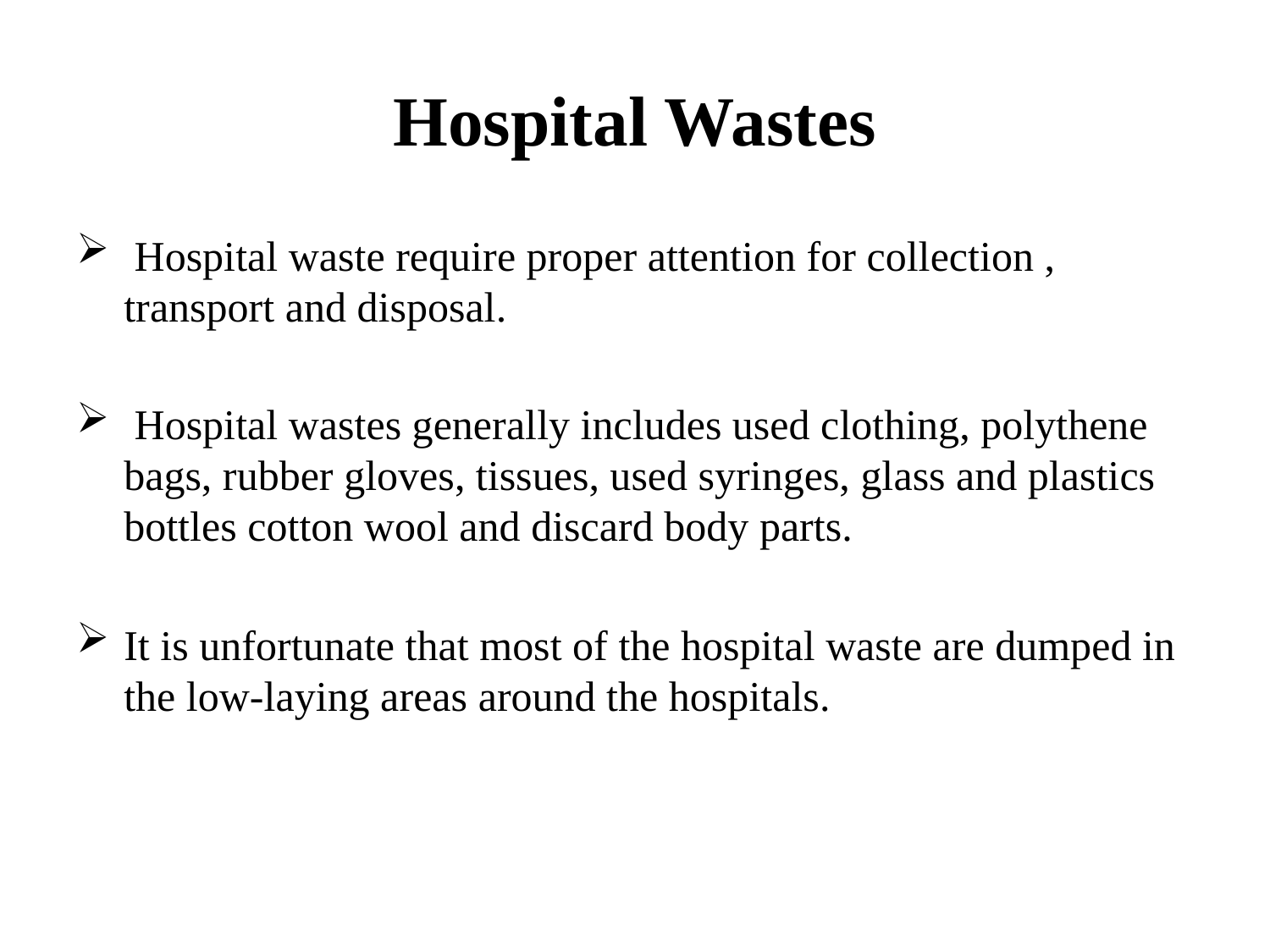

# Hospital Wastes
 Hospital waste require proper attention for collection , transport and disposal.

 Hospital wastes generally includes used clothing, polythene bags, rubber gloves, tissues, used syringes, glass and plastics bottles cotton wool and discard body parts.

It is unfortunate that most of the hospital waste are dumped in the low-laying areas around the hospitals.